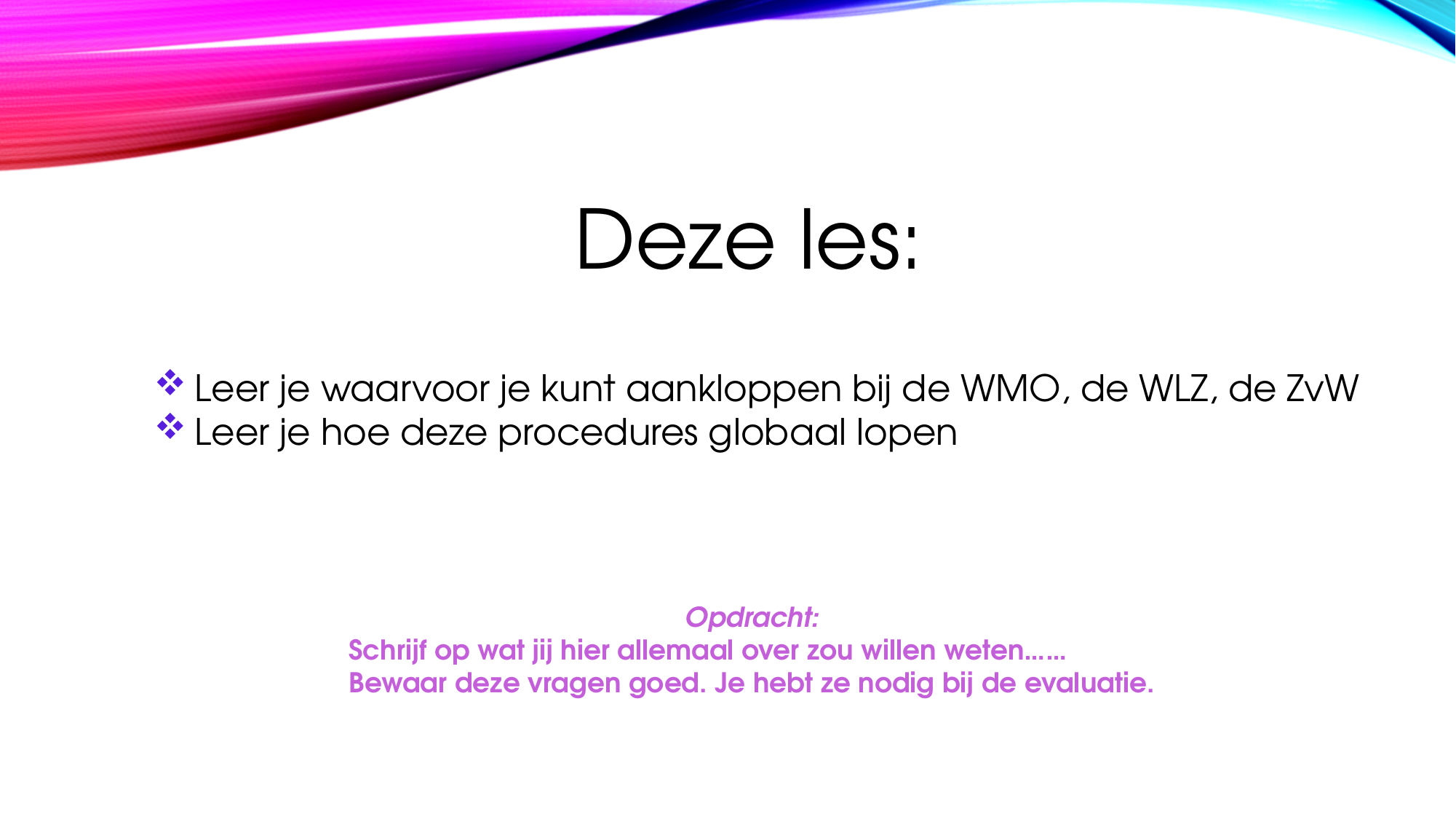

Deze les:
Leer je waarvoor je kunt aankloppen bij de WMO, de WLZ, de ZvW
Leer je hoe deze procedures globaal lopen
Opdracht:
Schrijf op wat jij hier allemaal over zou willen weten……
Bewaar deze vragen goed. Je hebt ze nodig bij de evaluatie.